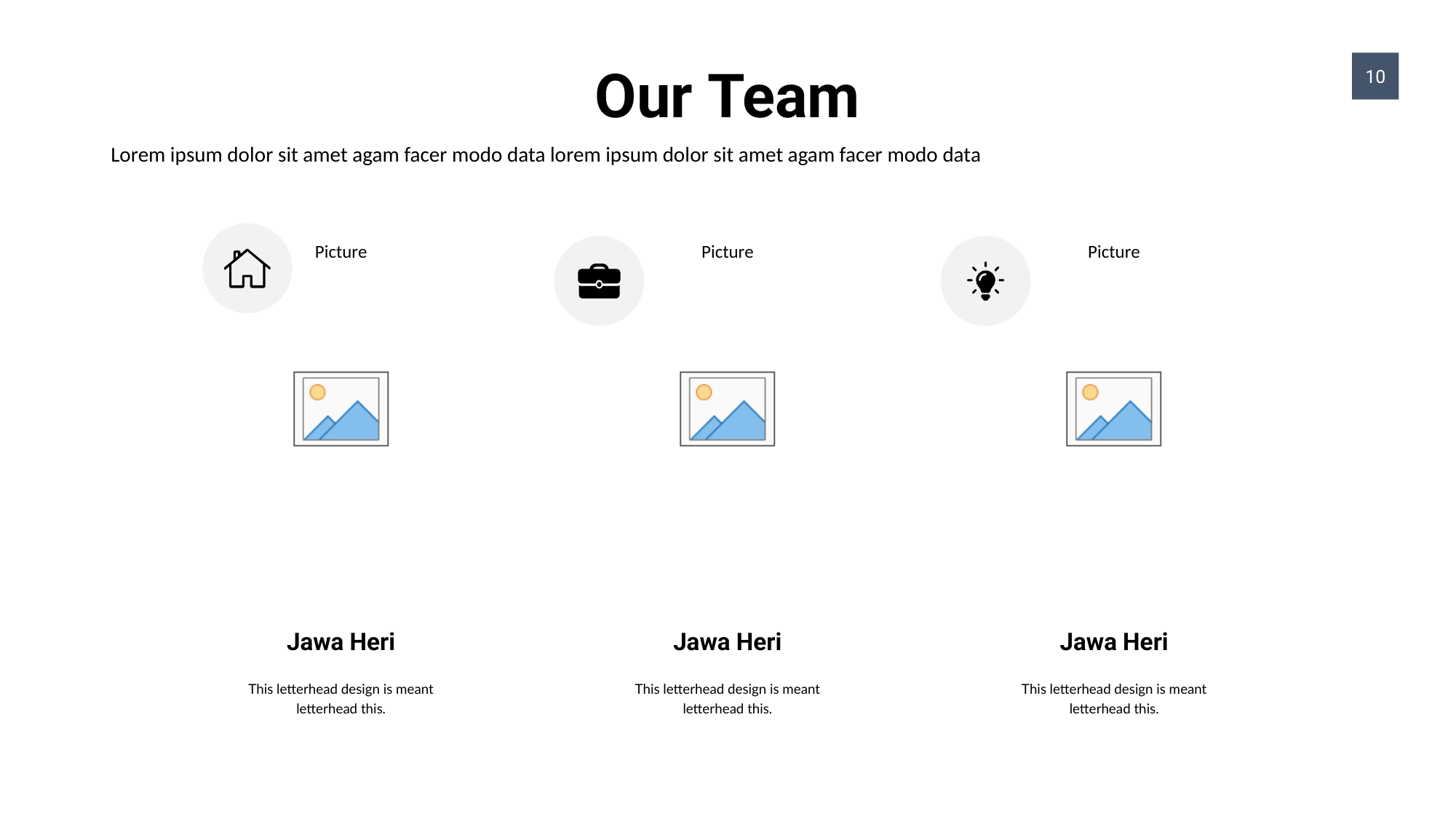

Our Team
10
Lorem ipsum dolor sit amet agam facer modo data lorem ipsum dolor sit amet agam facer modo data

Jawa Heri
Jawa Heri
Jawa Heri
This letterhead design is meant letterhead this.
This letterhead design is meant letterhead this.
This letterhead design is meant letterhead this.